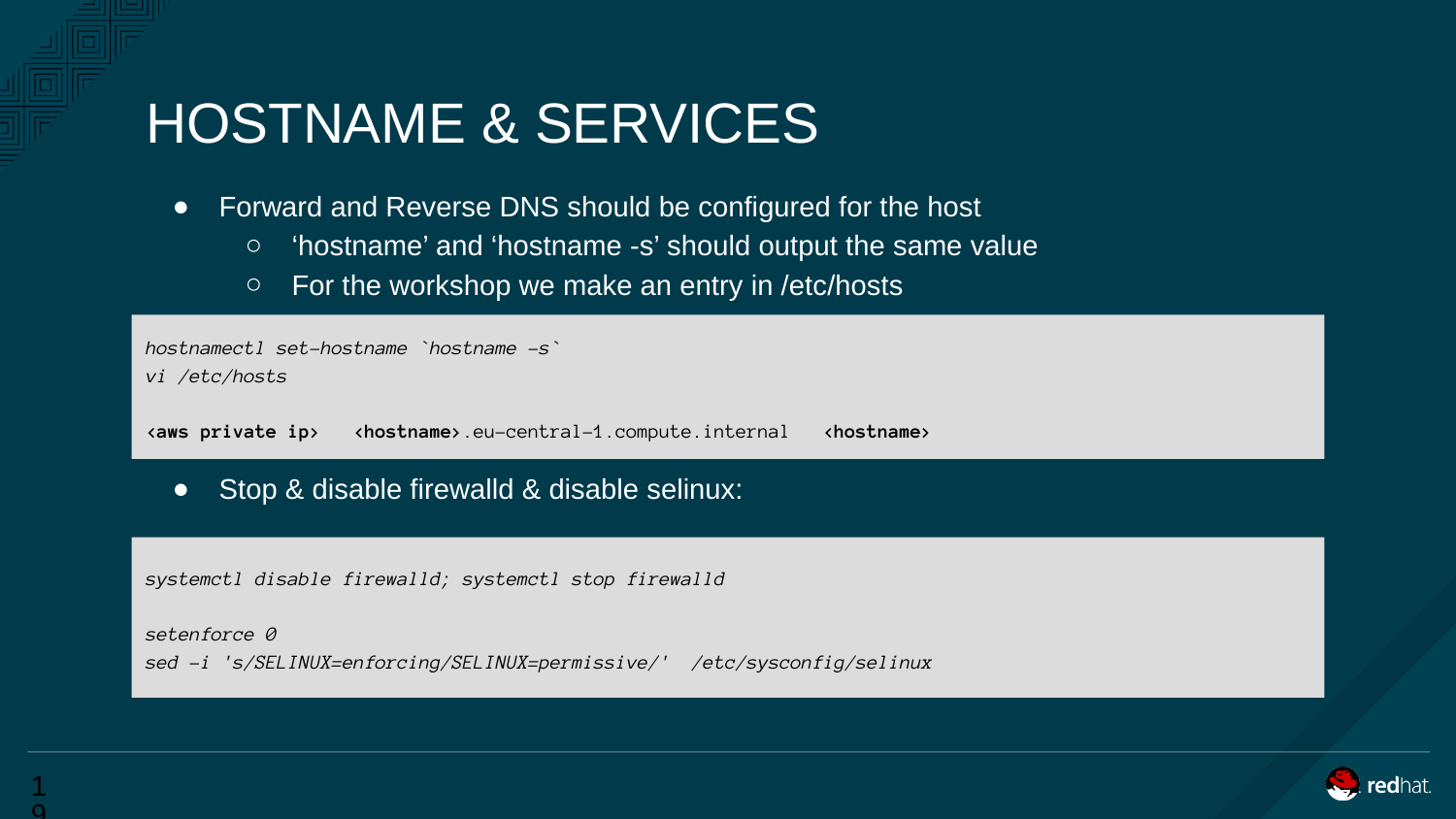

# HOSTNAME & SERVICES
Forward and Reverse DNS should be configured for the host
‘hostname’ and ‘hostname -s’ should output the same value
For the workshop we make an entry in /etc/hosts

Stop & disable firewalld & disable selinux:
hostnamectl set-hostname `hostname -s`
vi /etc/hosts

<aws private ip>   <hostname>.eu-central-1.compute.internal   <hostname>
systemctl disable firewalld; systemctl stop firewalld

setenforce 0
sed -i 's/SELINUX=enforcing/SELINUX=permissive/'  /etc/sysconfig/selinux
19